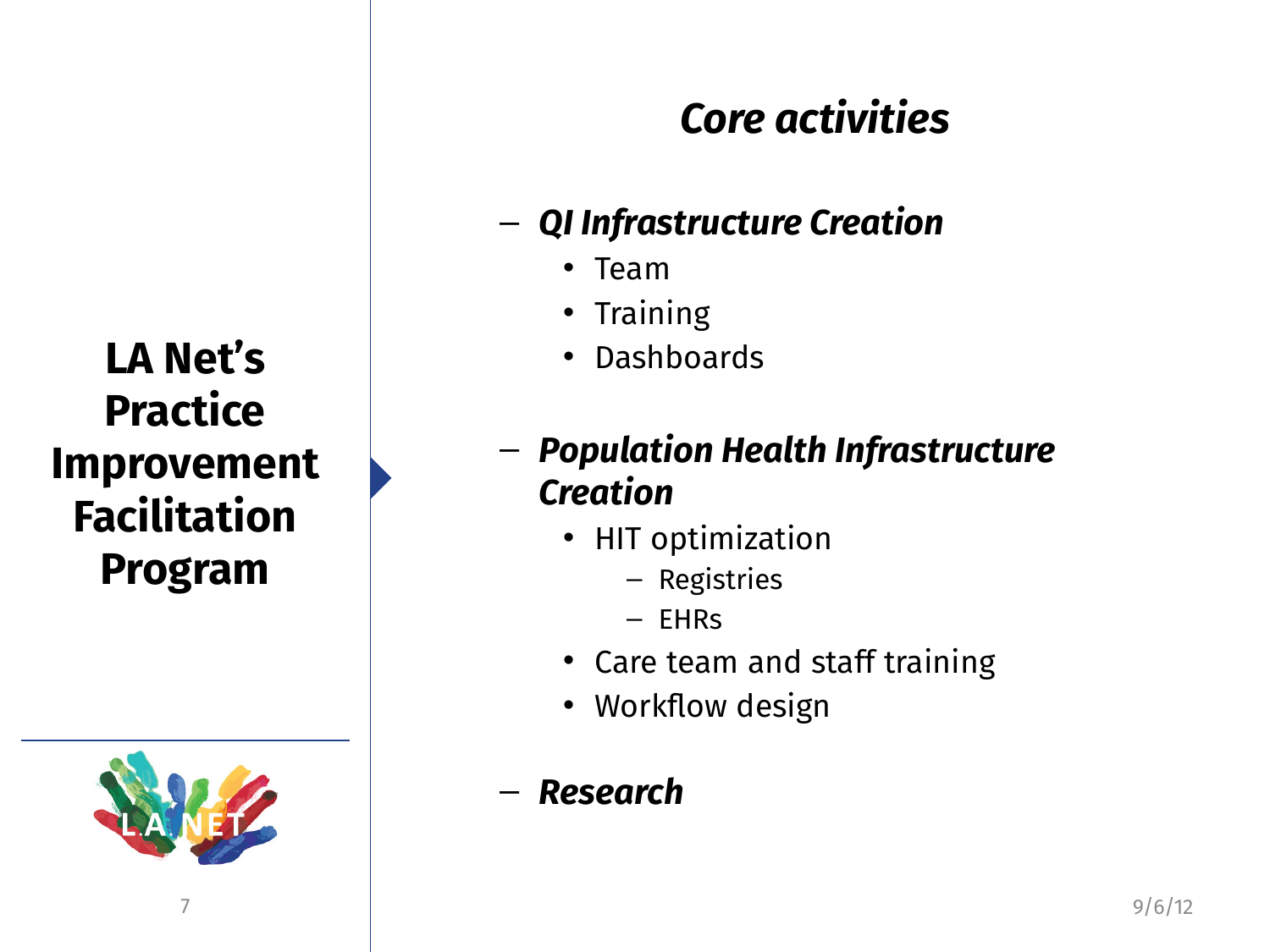

Core activities
QI Infrastructure Creation
Team
Training
Dashboards

Population Health Infrastructure Creation
HIT optimization
Registries
EHRs
Care team and staff training
Workflow design
Research

# LA Net’s Practice Improvement Facilitation Program
7
9/6/12